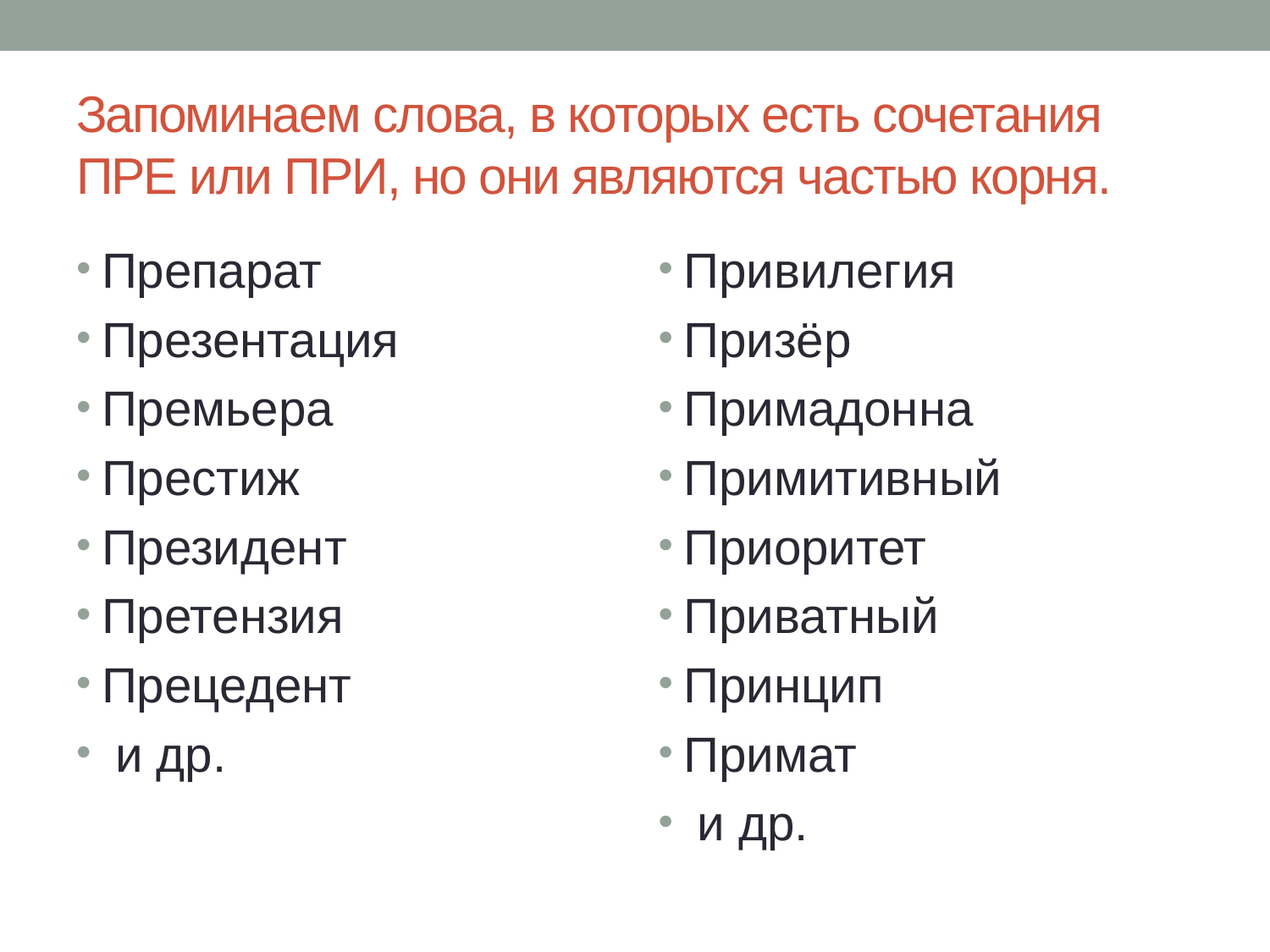

# Запоминаем слова, в которых есть сочетания ПРЕ или ПРИ, но они являются частью корня.
Препарат
Презентация
Премьера
Престиж
Президент
Претензия
Прецедент
 и др.
Привилегия
Призёр
Примадонна
Примитивный
Приоритет
Приватный
Принцип
Примат
 и др.